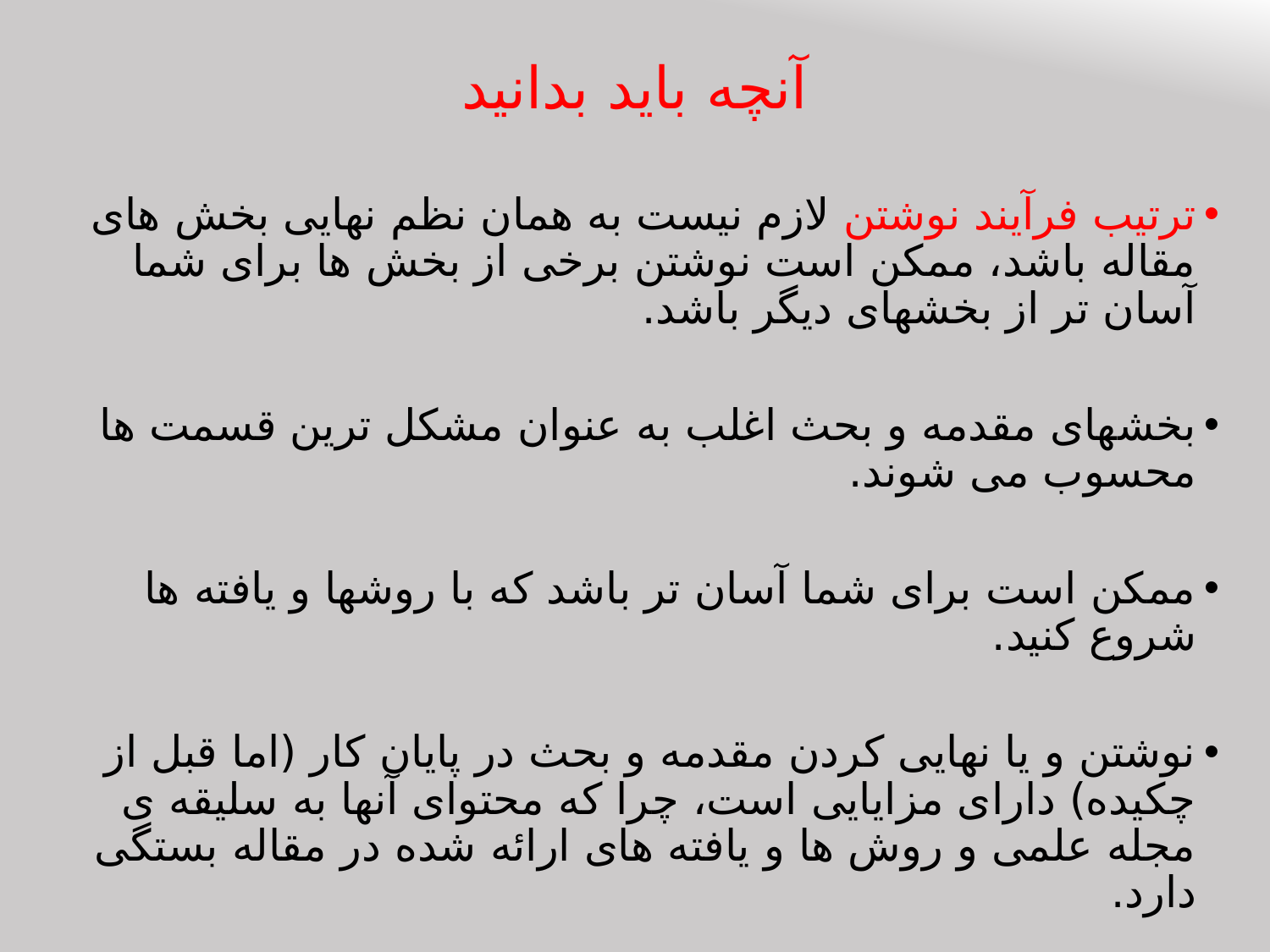

# آنچه باید بدانید
ترتیب فرآیند نوشتن لازم نیست به همان نظم نهایی بخش های مقاله باشد، ممکن است نوشتن برخی از بخش ها برای شما آسان تر از بخش‎های دیگر باشد.

بخش‎های مقدمه و بحث اغلب به عنوان مشکل ترین قسمت ها محسوب می شوند.

ممکن است برای شما آسان تر باشد که با روش‎ها و یافته ها شروع کنید.

نوشتن و یا نهایی کردن مقدمه و بحث در پایان کار (اما قبل از چکیده) دارای مزایایی است، چرا که محتوای آنها به سلیقه ی مجله علمی و روش ها و یافته های ارائه شده در مقاله بستگی دارد.